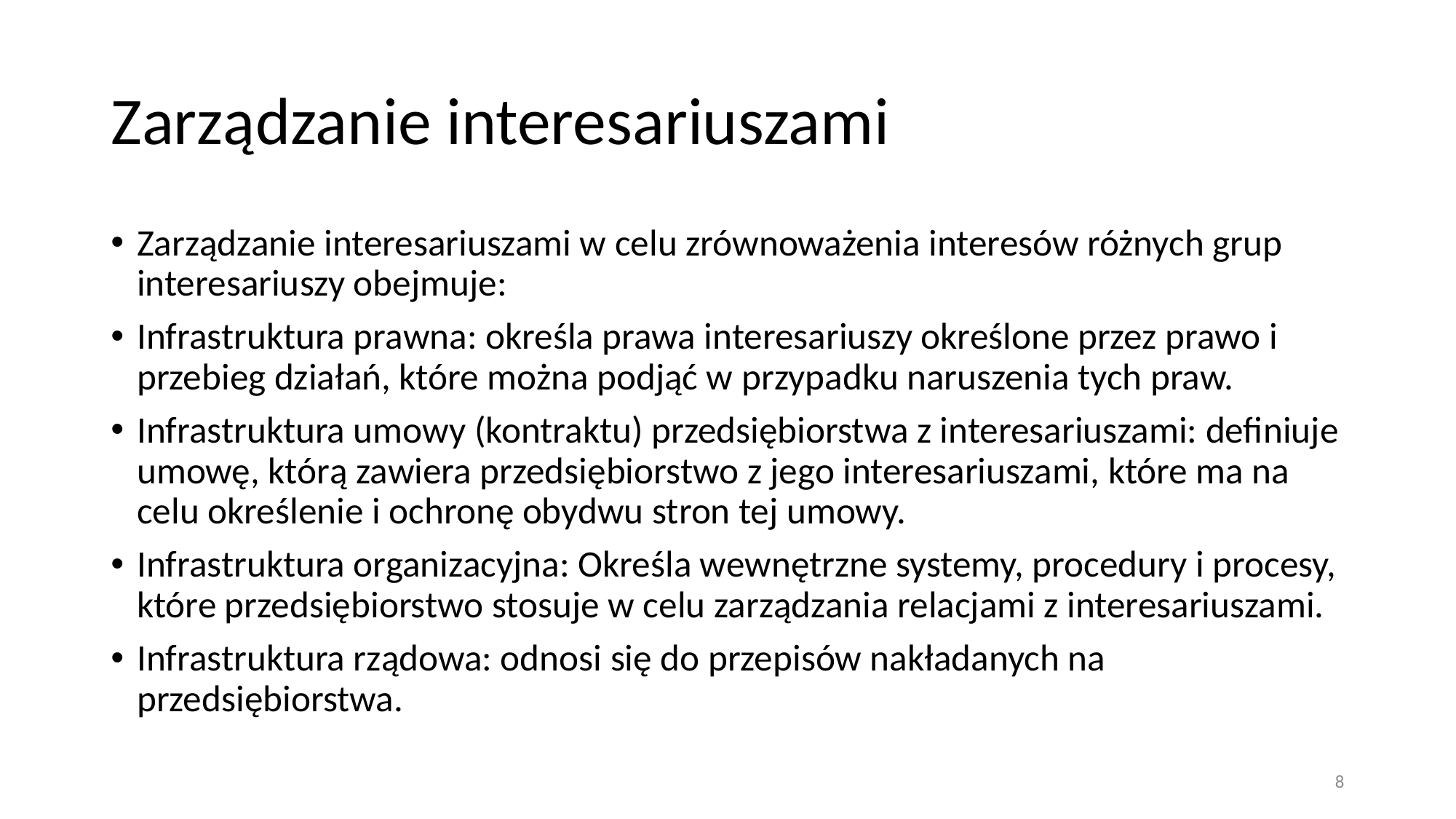

# Zarządzanie interesariuszami
Zarządzanie interesariuszami w celu zrównoważenia interesów różnych grup interesariuszy obejmuje:
Infrastruktura prawna: określa prawa interesariuszy określone przez prawo i przebieg działań, które można podjąć w przypadku naruszenia tych praw.
Infrastruktura umowy (kontraktu) przedsiębiorstwa z interesariuszami: definiuje umowę, którą zawiera przedsiębiorstwo z jego interesariuszami, które ma na celu określenie i ochronę obydwu stron tej umowy.
Infrastruktura organizacyjna: Określa wewnętrzne systemy, procedury i procesy, które przedsiębiorstwo stosuje w celu zarządzania relacjami z interesariuszami.
Infrastruktura rządowa: odnosi się do przepisów nakładanych na przedsiębiorstwa.

8